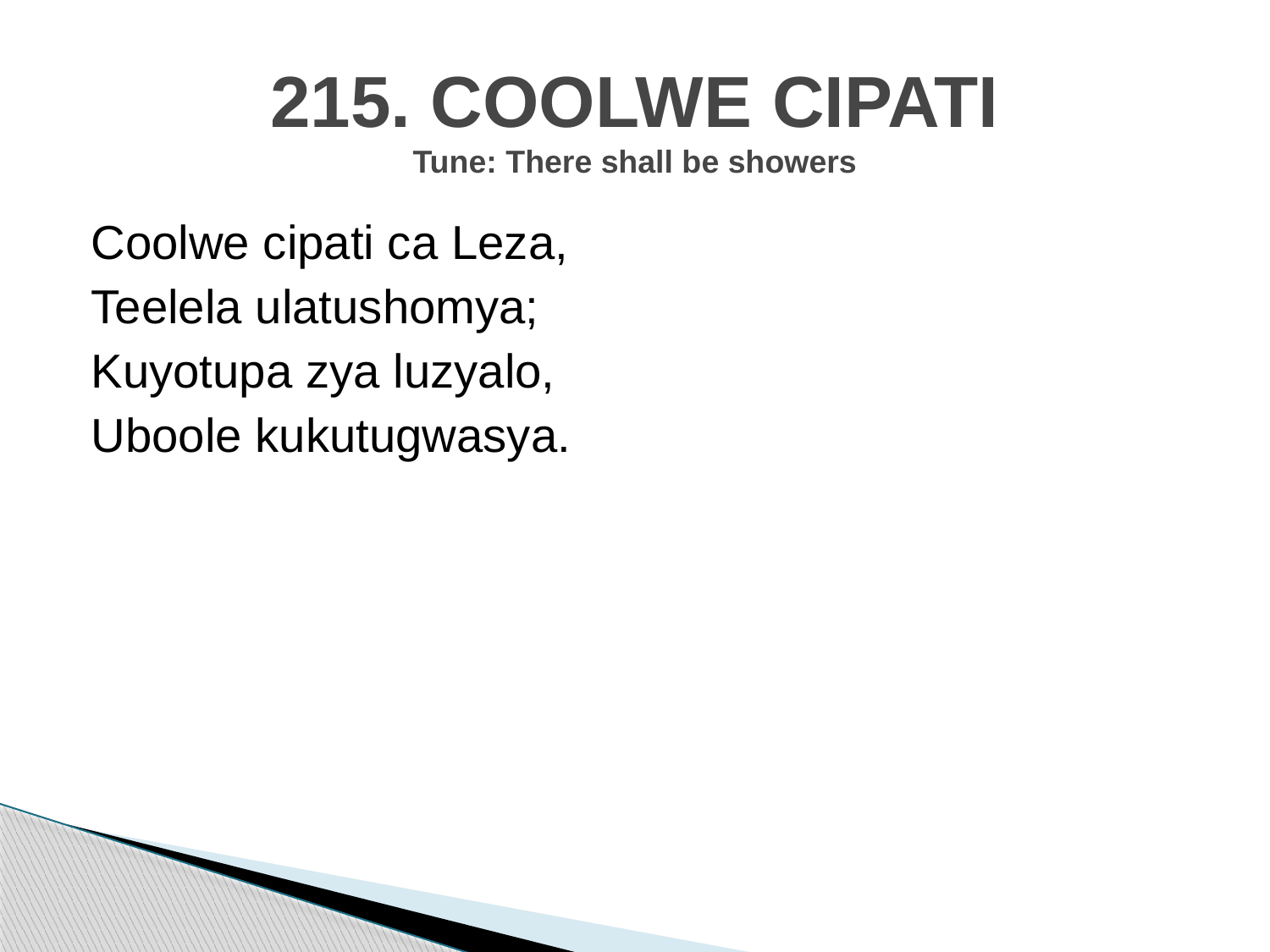

# 215. COOLWE CIPATI Tune: There shall be showers
Coolwe cipati ca Leza,
Teelela ulatushomya;
Kuyotupa zya luzyalo,
Uboole kukutugwasya.